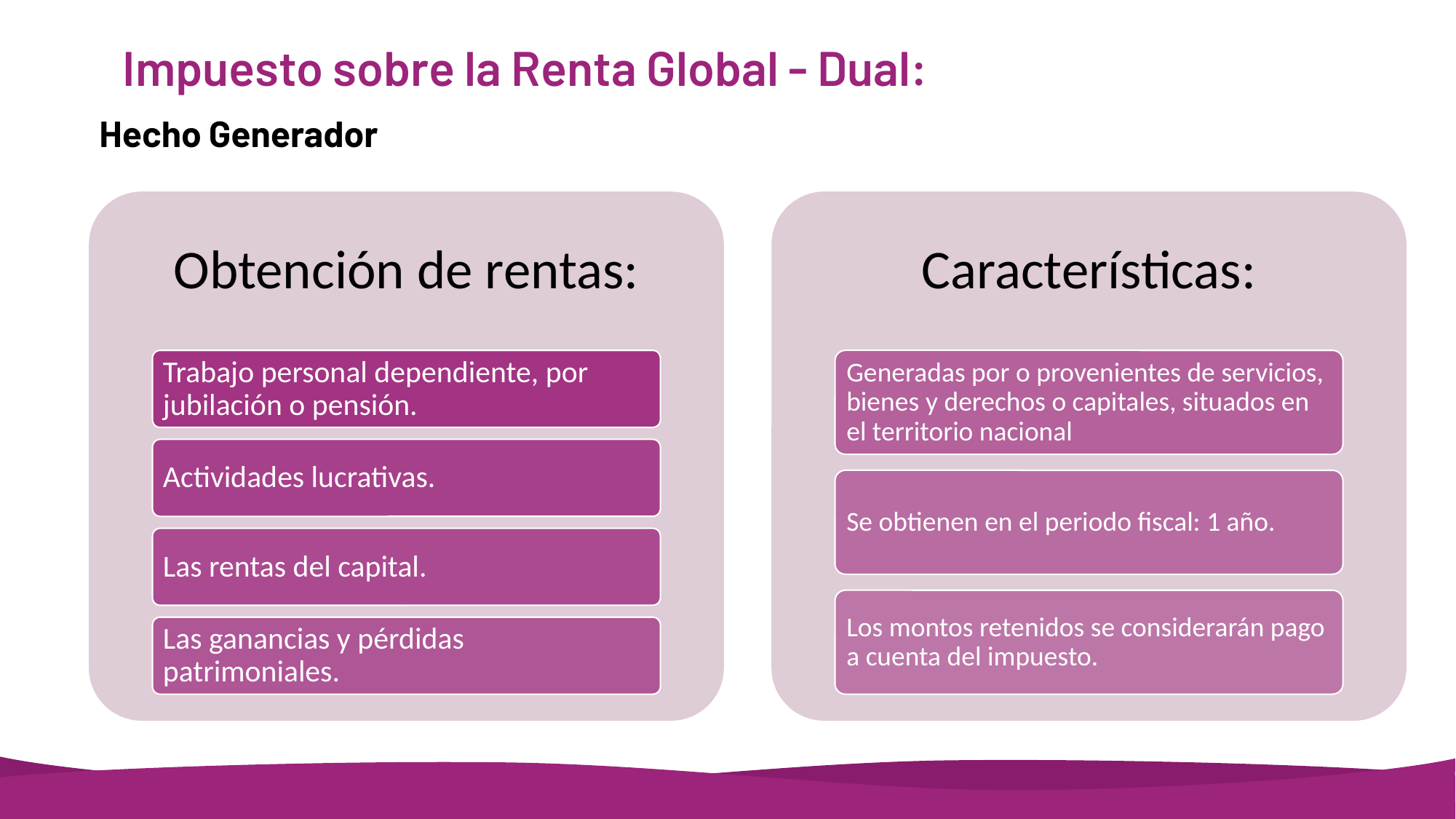

# Impuesto sobre la Renta Global - Dual:
Hecho Generador

Obtención de rentas:
Trabajo personal dependiente, por jubilación o pensión.
Actividades lucrativas.
Las rentas del capital.
Las ganancias y pérdidas patrimoniales.
Características:
Generadas por o provenientes de servicios, bienes y derechos o capitales, situados en el territorio nacional
Se obtienen en el periodo fiscal: 1 año.
Los montos retenidos se considerarán pago a cuenta del impuesto.